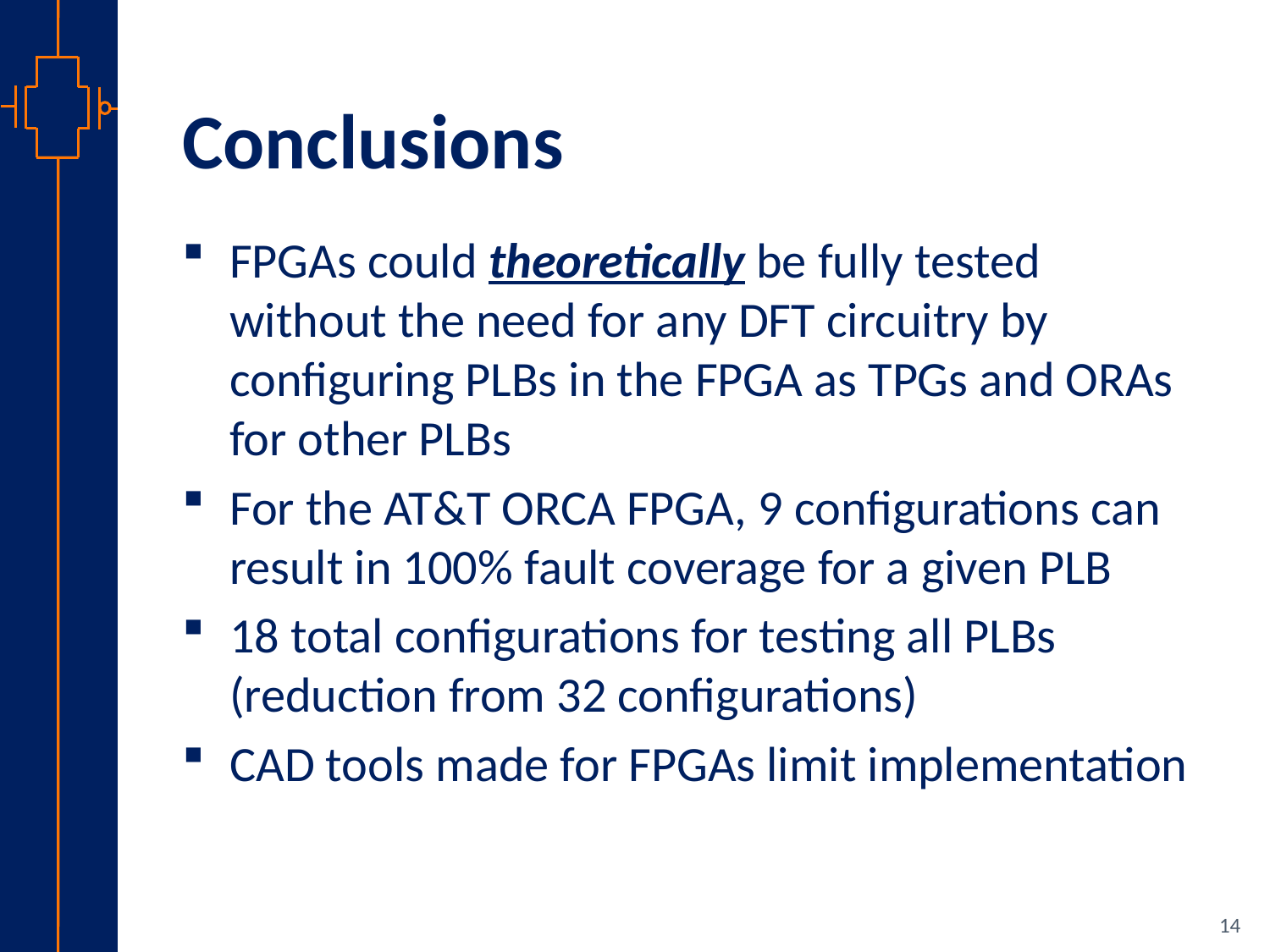

# Conclusions
FPGAs could theoretically be fully tested without the need for any DFT circuitry by configuring PLBs in the FPGA as TPGs and ORAs for other PLBs
For the AT&T ORCA FPGA, 9 configurations can result in 100% fault coverage for a given PLB
18 total configurations for testing all PLBs (reduction from 32 configurations)
CAD tools made for FPGAs limit implementation
14